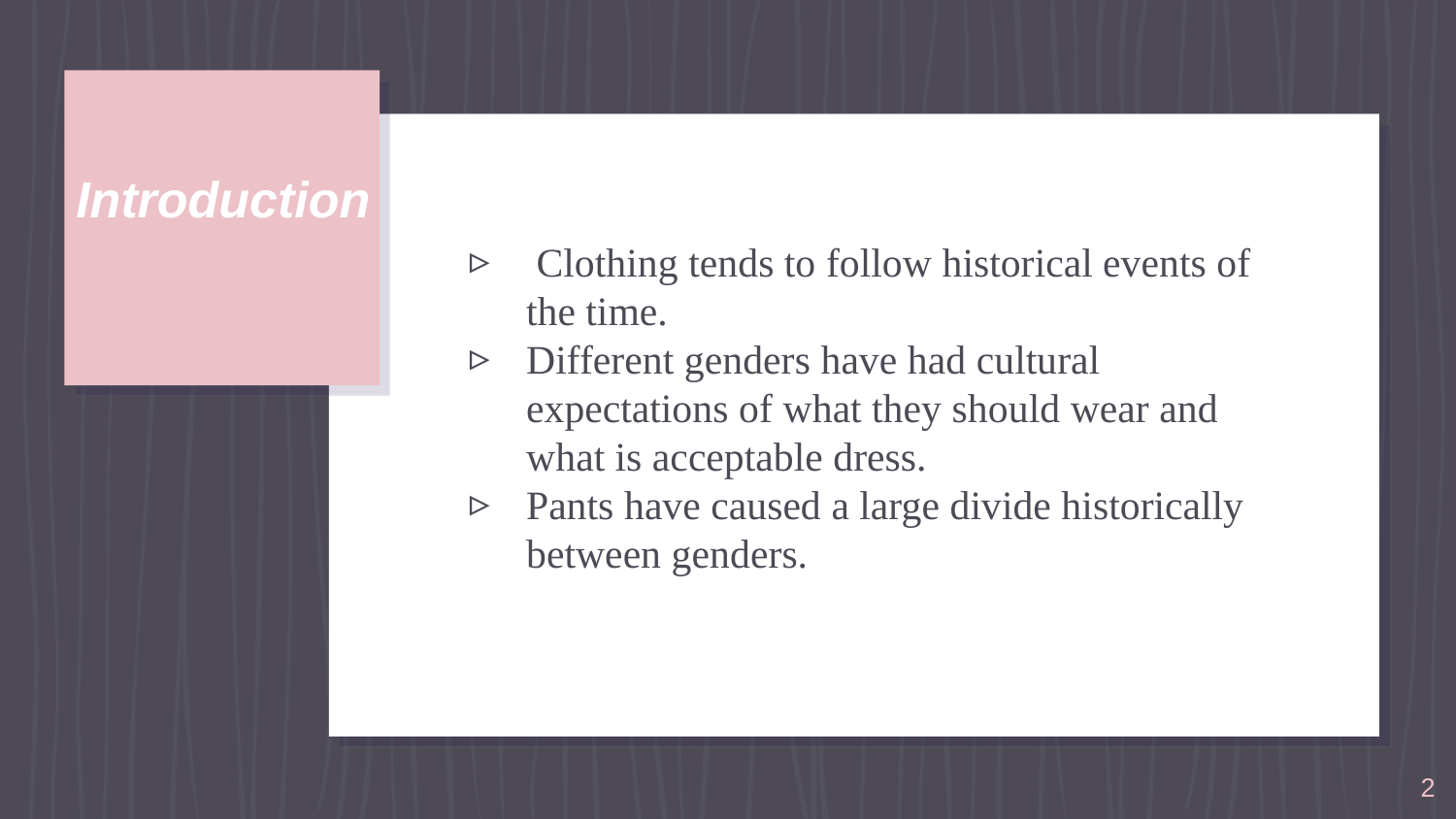

# Introduction
 Clothing tends to follow historical events of the time.
Different genders have had cultural expectations of what they should wear and what is acceptable dress.
Pants have caused a large divide historically between genders.

2